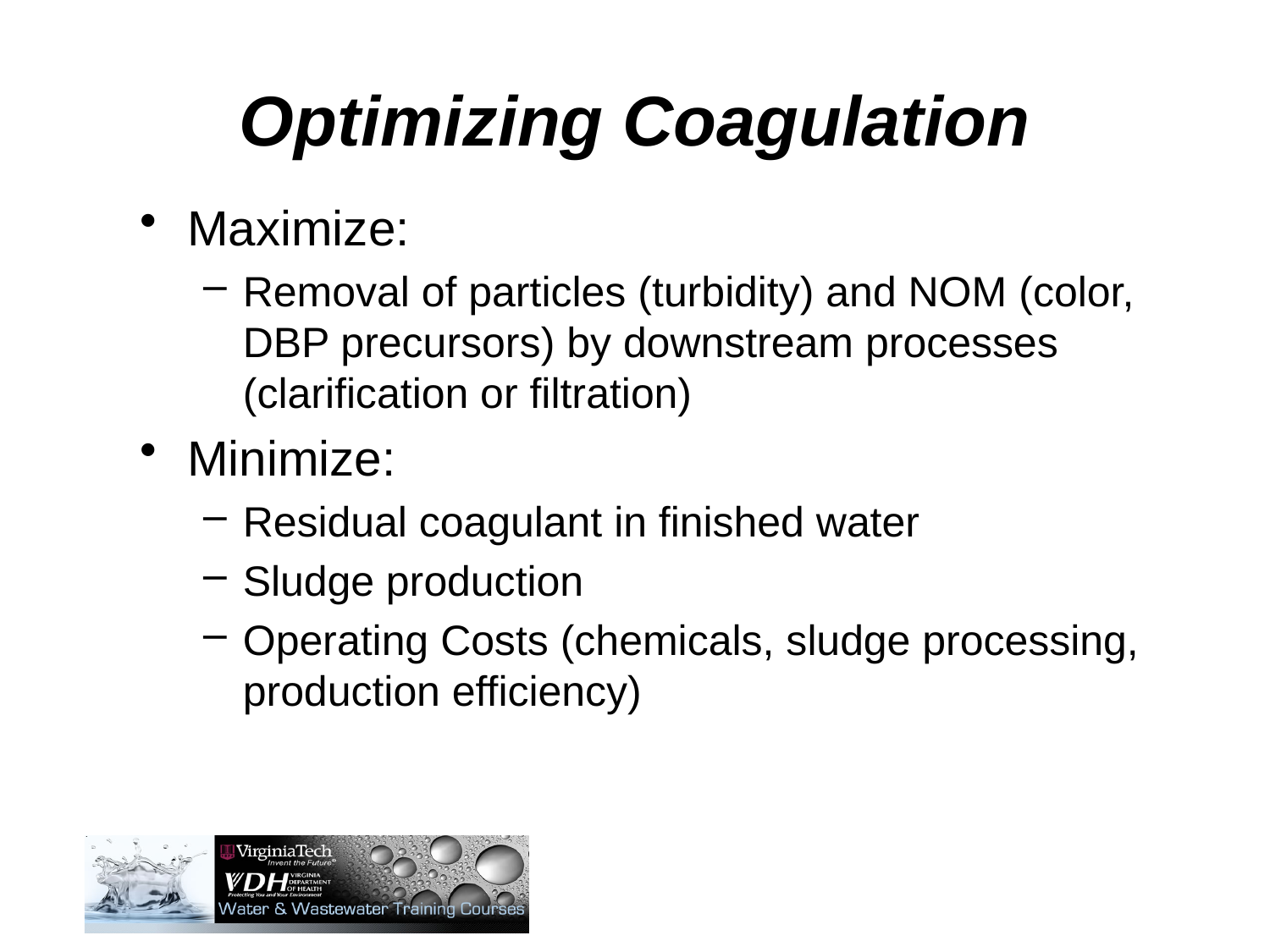

# Optimizing Coagulation
Maximize:
Removal of particles (turbidity) and NOM (color, DBP precursors) by downstream processes (clarification or filtration)
Minimize:
Residual coagulant in finished water
Sludge production
Operating Costs (chemicals, sludge processing, production efficiency)